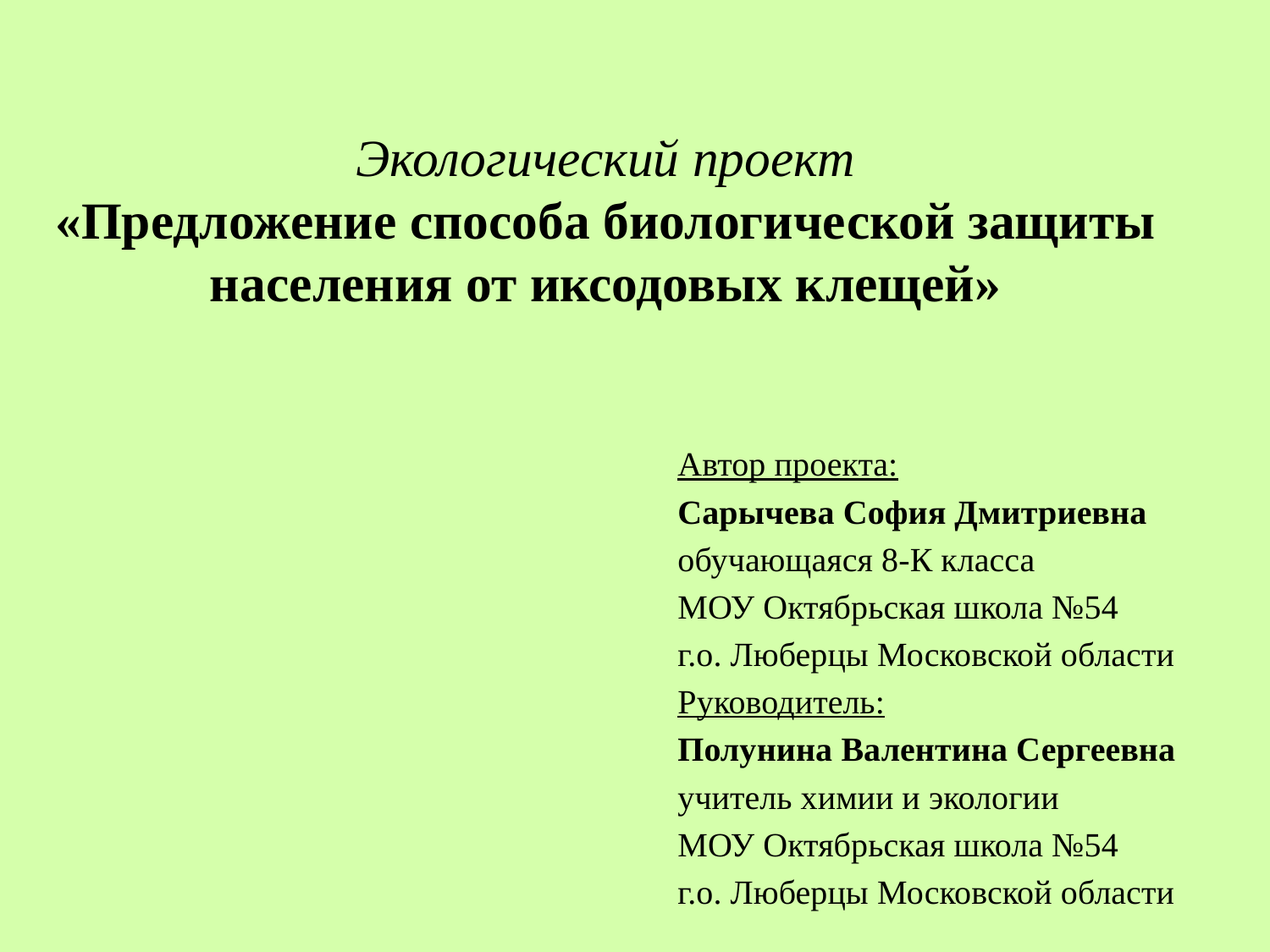

# Экологический проект «Предложение способа биологической защиты населения от иксодовых клещей»
Автор проекта:
Сарычева София Дмитриевна
обучающаяся 8-К класса
МОУ Октябрьская школа №54
г.о. Люберцы Московской области
Руководитель:
Полунина Валентина Сергеевна
учитель химии и экологии
МОУ Октябрьская школа №54
г.о. Люберцы Московской области